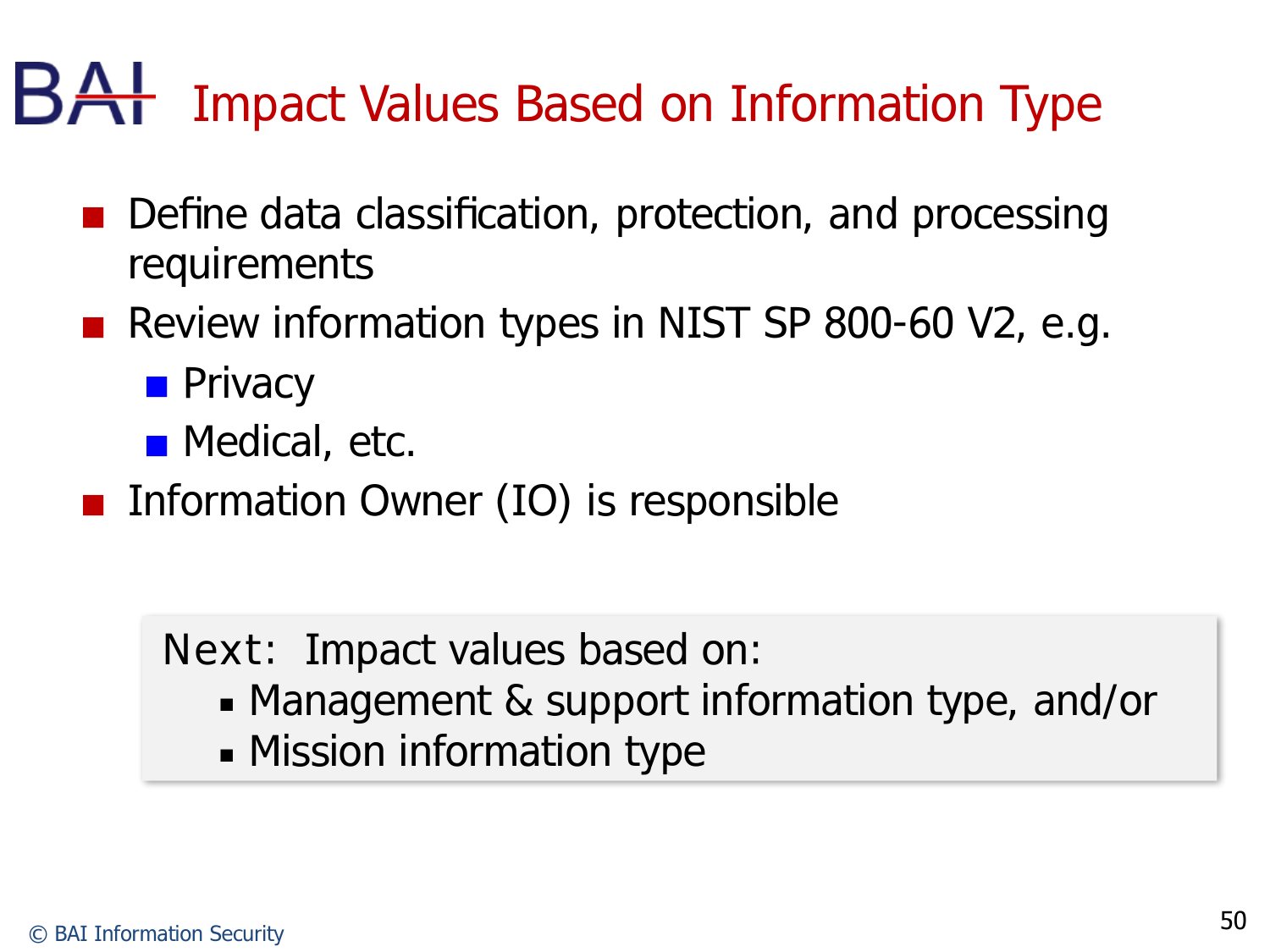

# Impact Values Based on Information Type
Define data classification, protection, and processing requirements
Review information types in NIST SP 800-60 V2, e.g.
Privacy
Medical, etc.
Information Owner (IO) is responsible
Next:  Impact values based on:
Management & support information type, and/or
Mission information type